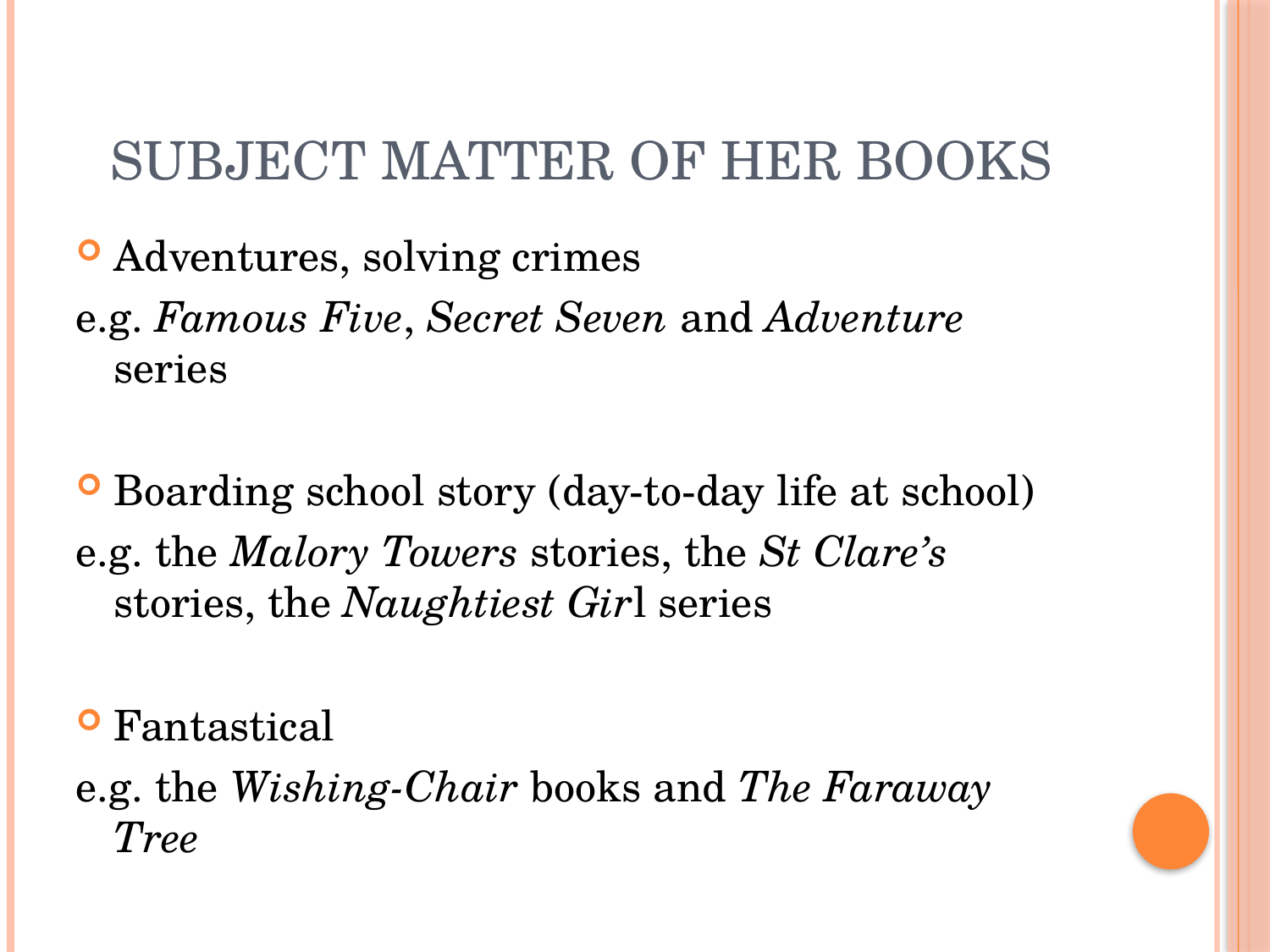

# Subject matter of her books
Adventures, solving crimes
e.g. Famous Five, Secret Seven and Adventure series

Boarding school story (day-to-day life at school)
e.g. the Malory Towers stories, the St Clare’s stories, the Naughtiest Girl series

Fantastical
e.g. the Wishing-Chair books and The Faraway Tree